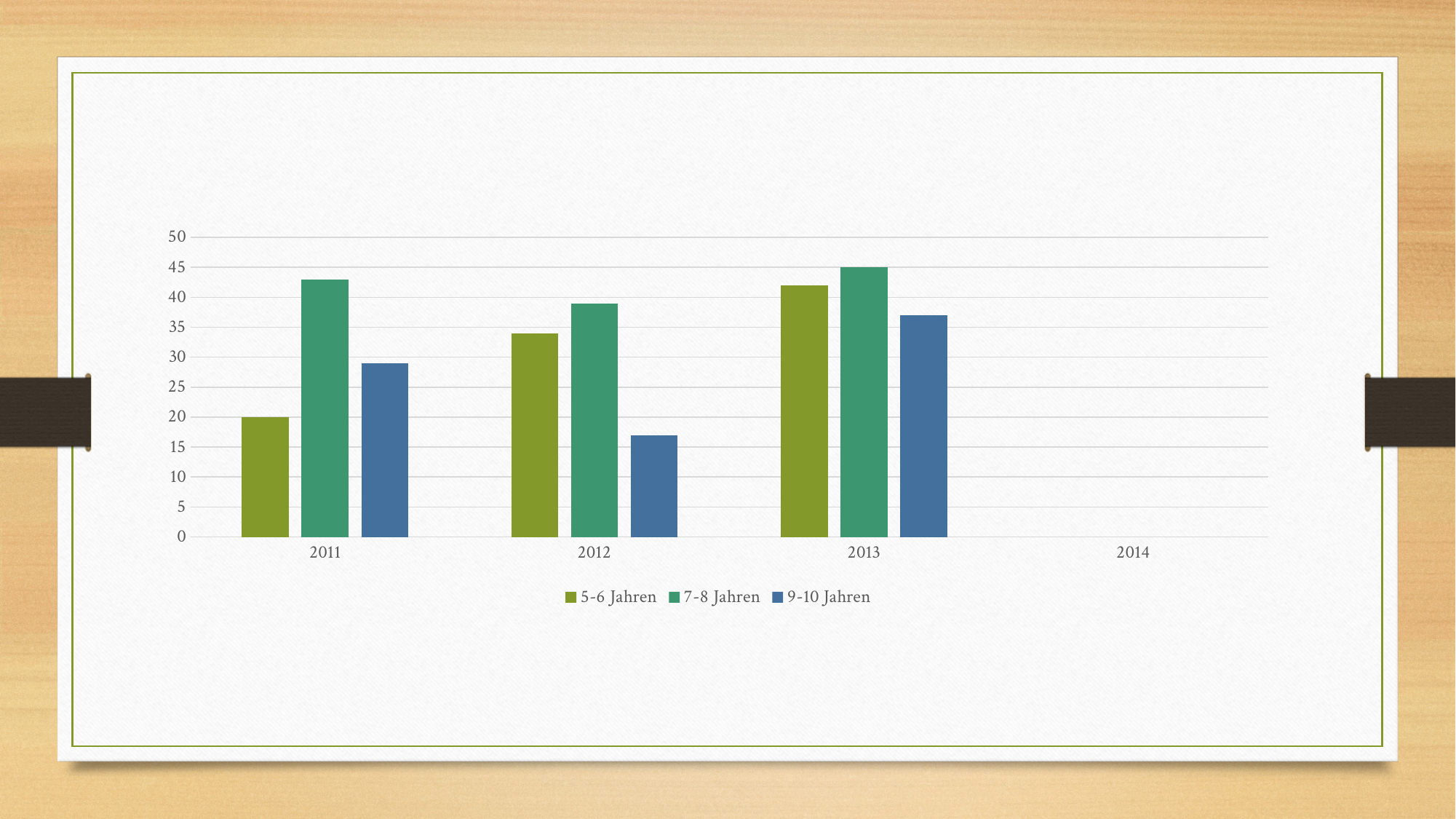

### Chart

| Category | 5-6 Jahren | 7-8 Jahren | 9-10 Jahren |
|---|---|---|---|
| 2011 | 20.0 | 43.0 | 29.0 |
| 2012 | 34.0 | 39.0 | 17.0 |
| 2013 | 42.0 | 45.0 | 37.0 |
| 2014 | None | None | None |